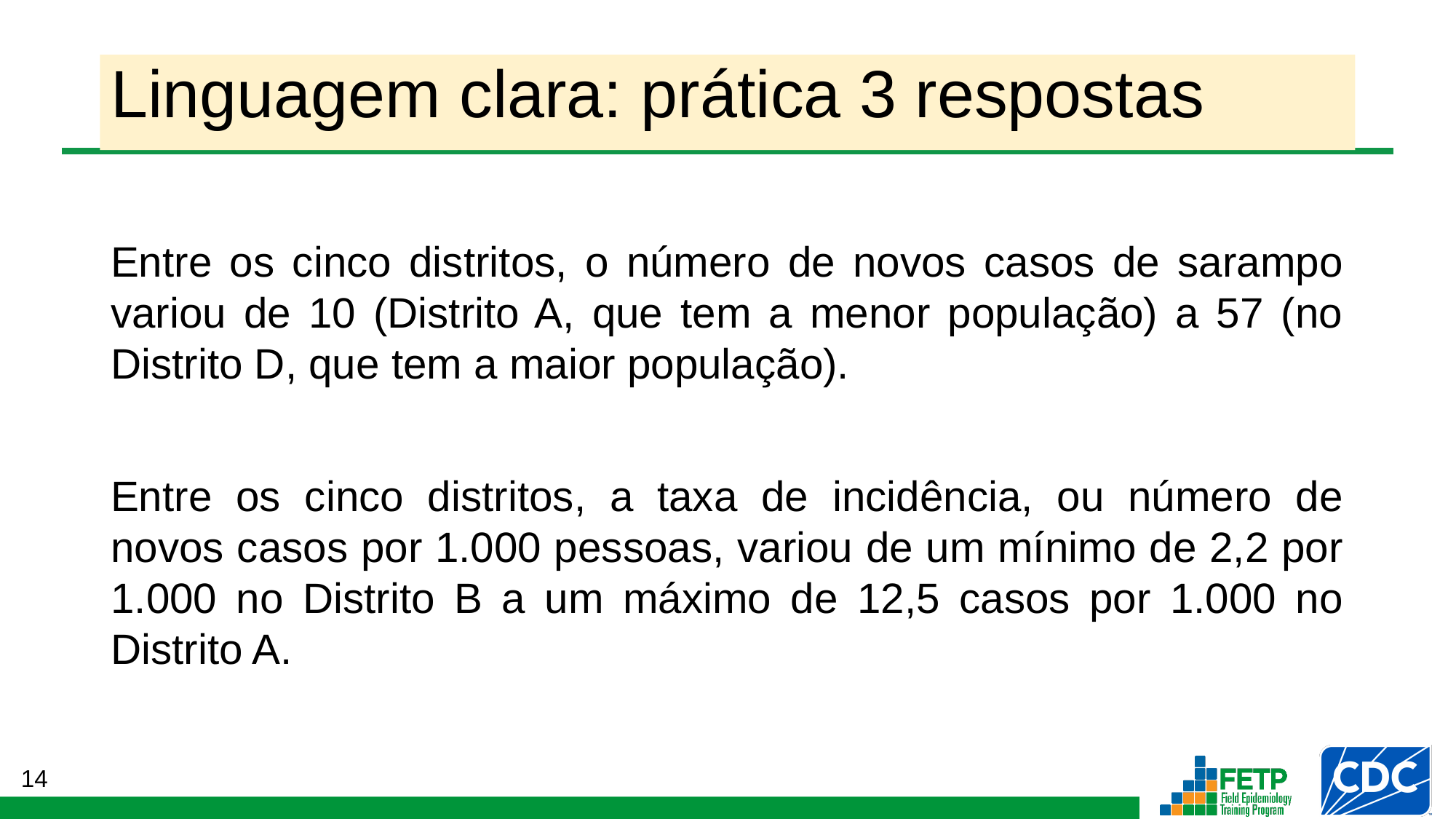

# Linguagem clara: prática 3 respostas
Entre os cinco distritos, o número de novos casos de sarampo variou de 10 (Distrito A, que tem a menor população) a 57 (no Distrito D, que tem a maior população).

Entre os cinco distritos, a taxa de incidência, ou número de novos casos por 1.000 pessoas, variou de um mínimo de 2,2 por 1.000 no Distrito B a um máximo de 12,5 casos por 1.000 no Distrito A.